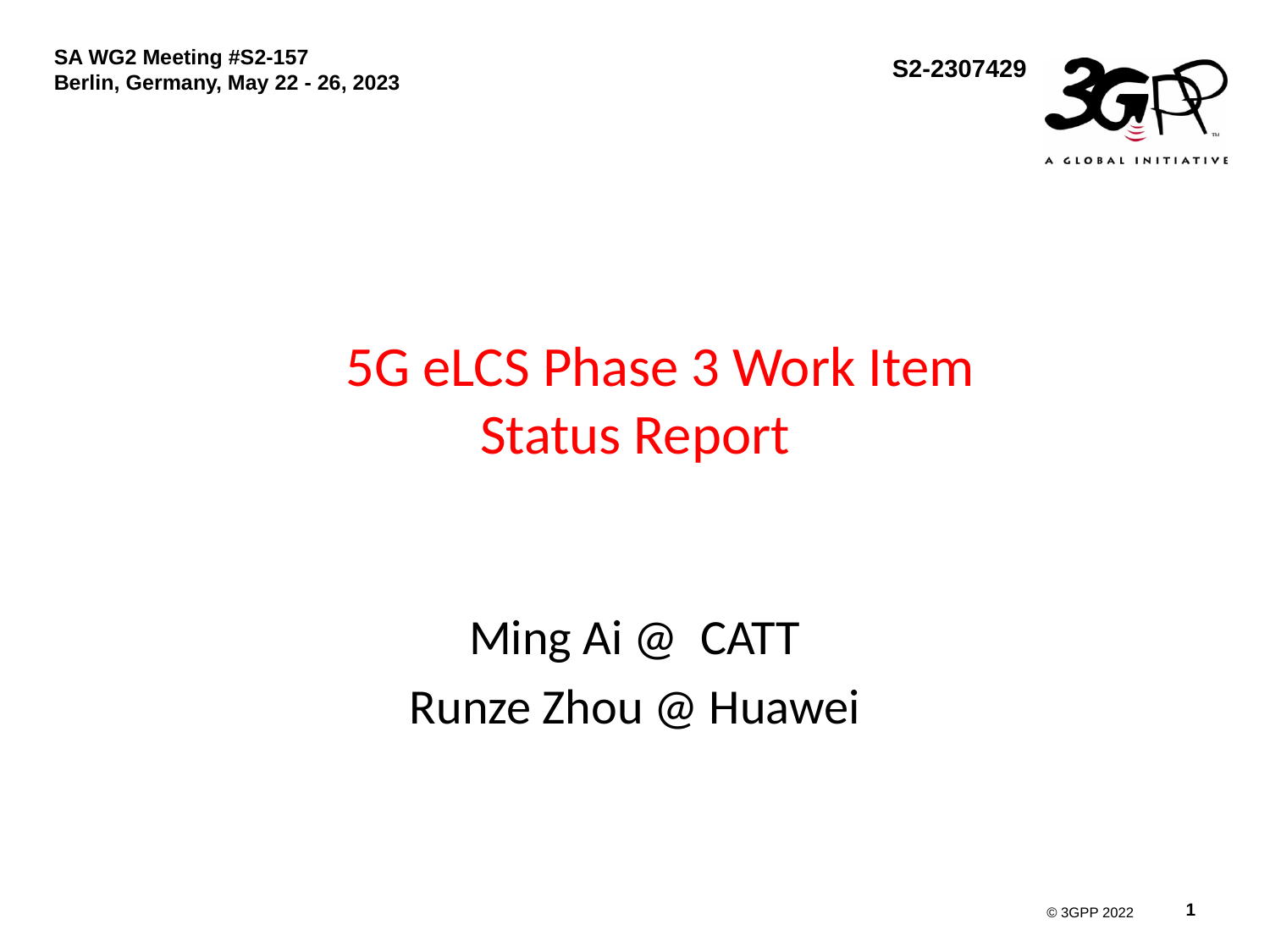

# 5G eLCS Phase 3 Work Item Status Report
Ming Ai @  CATT
Runze Zhou @ Huawei